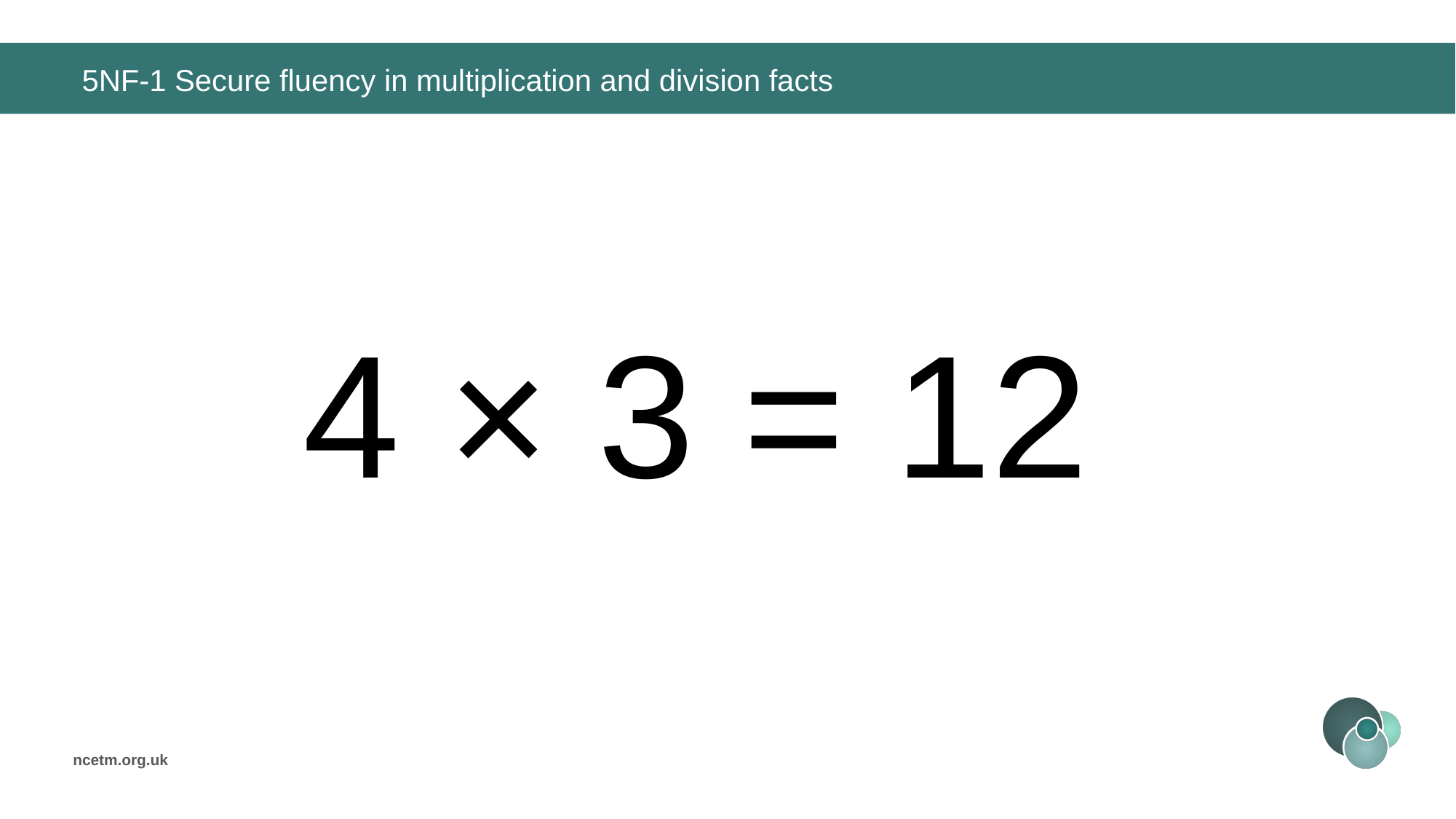

# 5NF-1 Secure fluency in multiplication and division facts
4 × 3 =
12